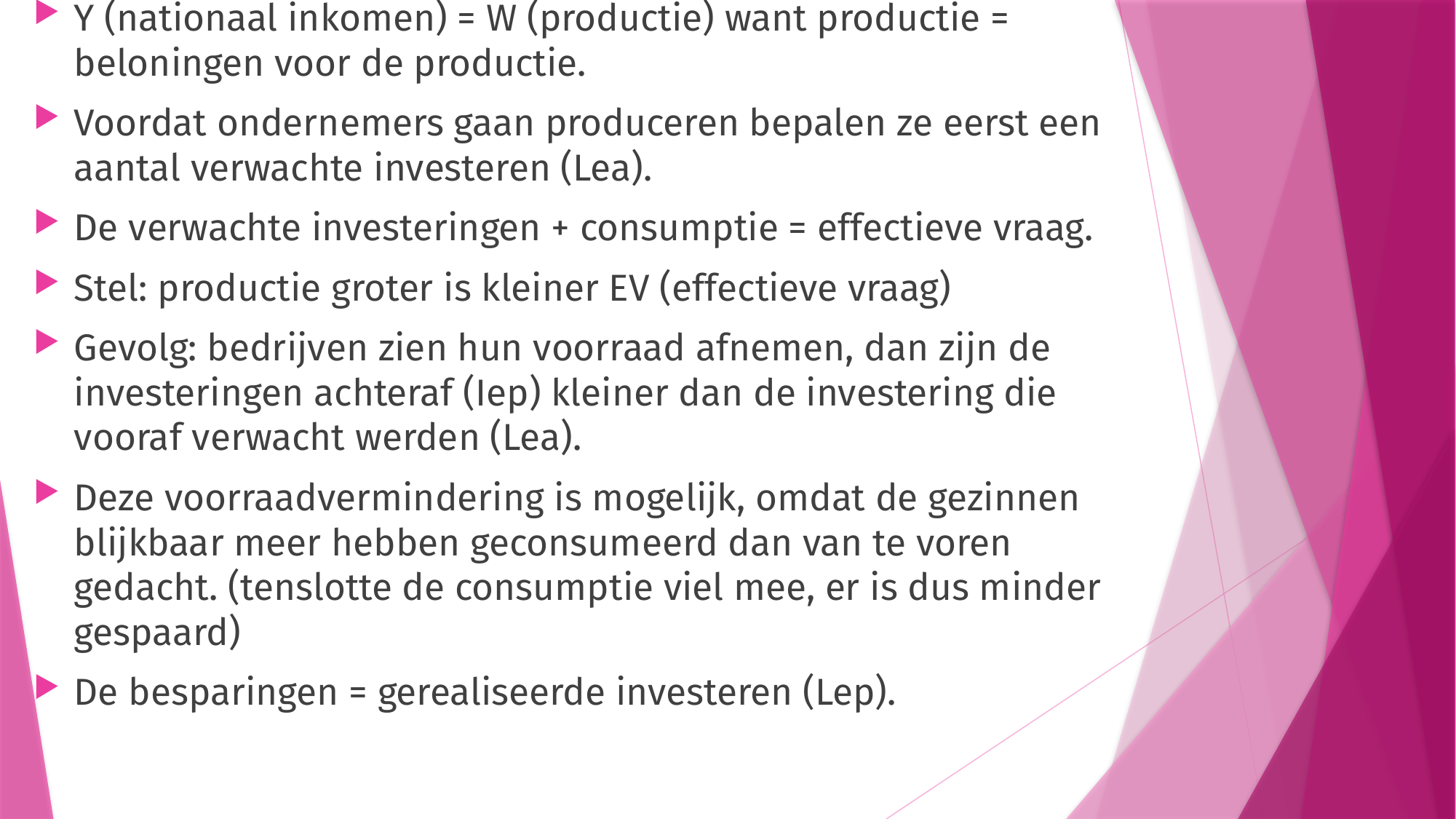

Y (nationaal inkomen) = W (productie) want productie = beloningen voor de productie.
Voordat ondernemers gaan produceren bepalen ze eerst een aantal verwachte investeren (Lea).
De verwachte investeringen + consumptie = effectieve vraag.
Stel: productie groter is kleiner EV (effectieve vraag)
Gevolg: bedrijven zien hun voorraad afnemen, dan zijn de investeringen achteraf (Iep) kleiner dan de investering die vooraf verwacht werden (Lea).
Deze voorraadvermindering is mogelijk, omdat de gezinnen blijkbaar meer hebben geconsumeerd dan van te voren gedacht. (tenslotte de consumptie viel mee, er is dus minder gespaard)
De besparingen = gerealiseerde investeren (Lep).